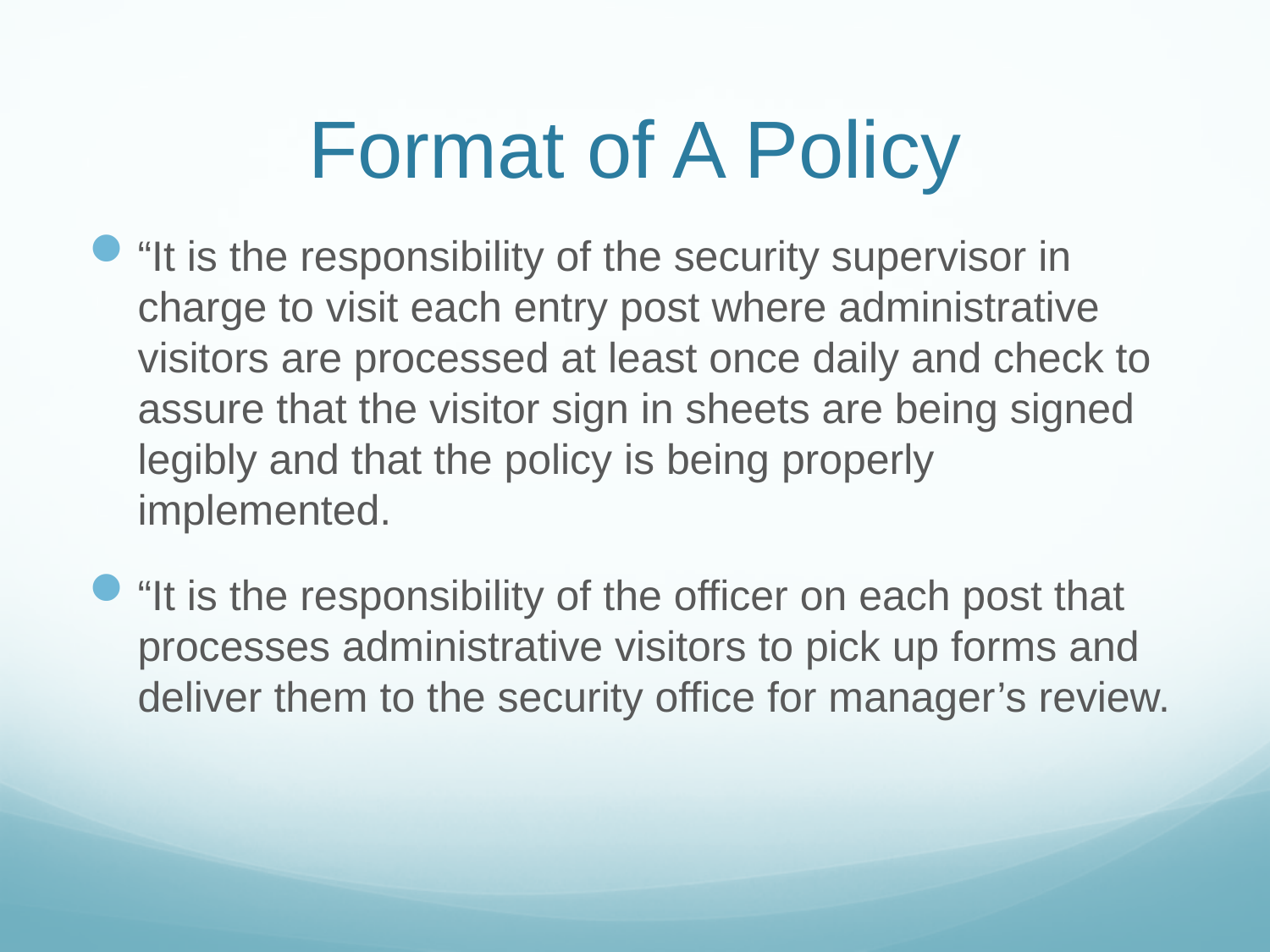

# Format of A Policy
“It is the responsibility of the security supervisor in charge to visit each entry post where administrative visitors are processed at least once daily and check to assure that the visitor sign in sheets are being signed legibly and that the policy is being properly implemented.
“It is the responsibility of the officer on each post that processes administrative visitors to pick up forms and deliver them to the security office for manager’s review.